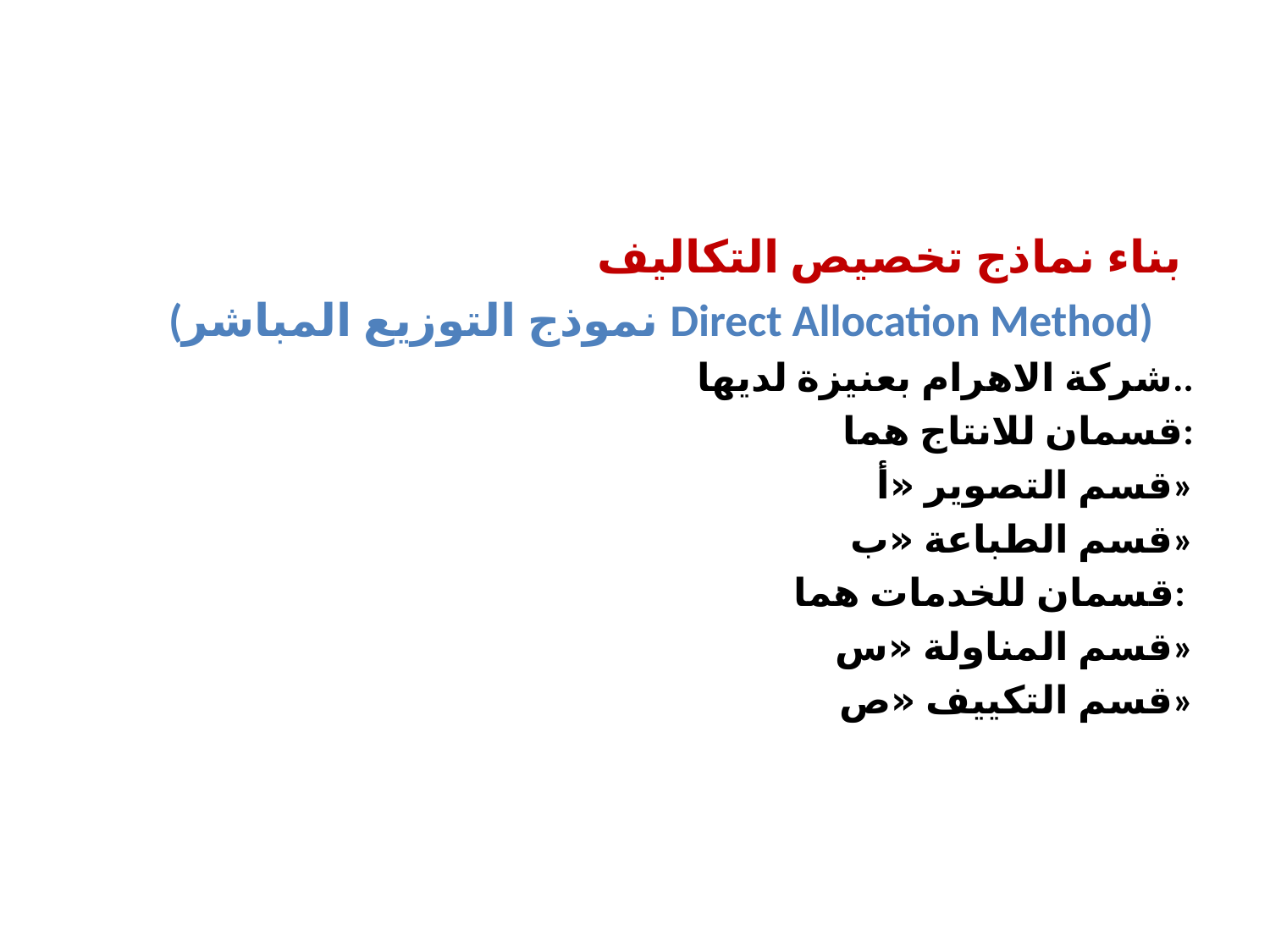

بناء نماذج تخصيص التكاليف
(نموذج التوزيع المباشر Direct Allocation Method)
شركة الاهرام بعنيزة لديها..
قسمان للانتاج هما:
قسم التصوير «أ»
قسم الطباعة «ب»
قسمان للخدمات هما:
قسم المناولة «س»
قسم التكييف «ص»